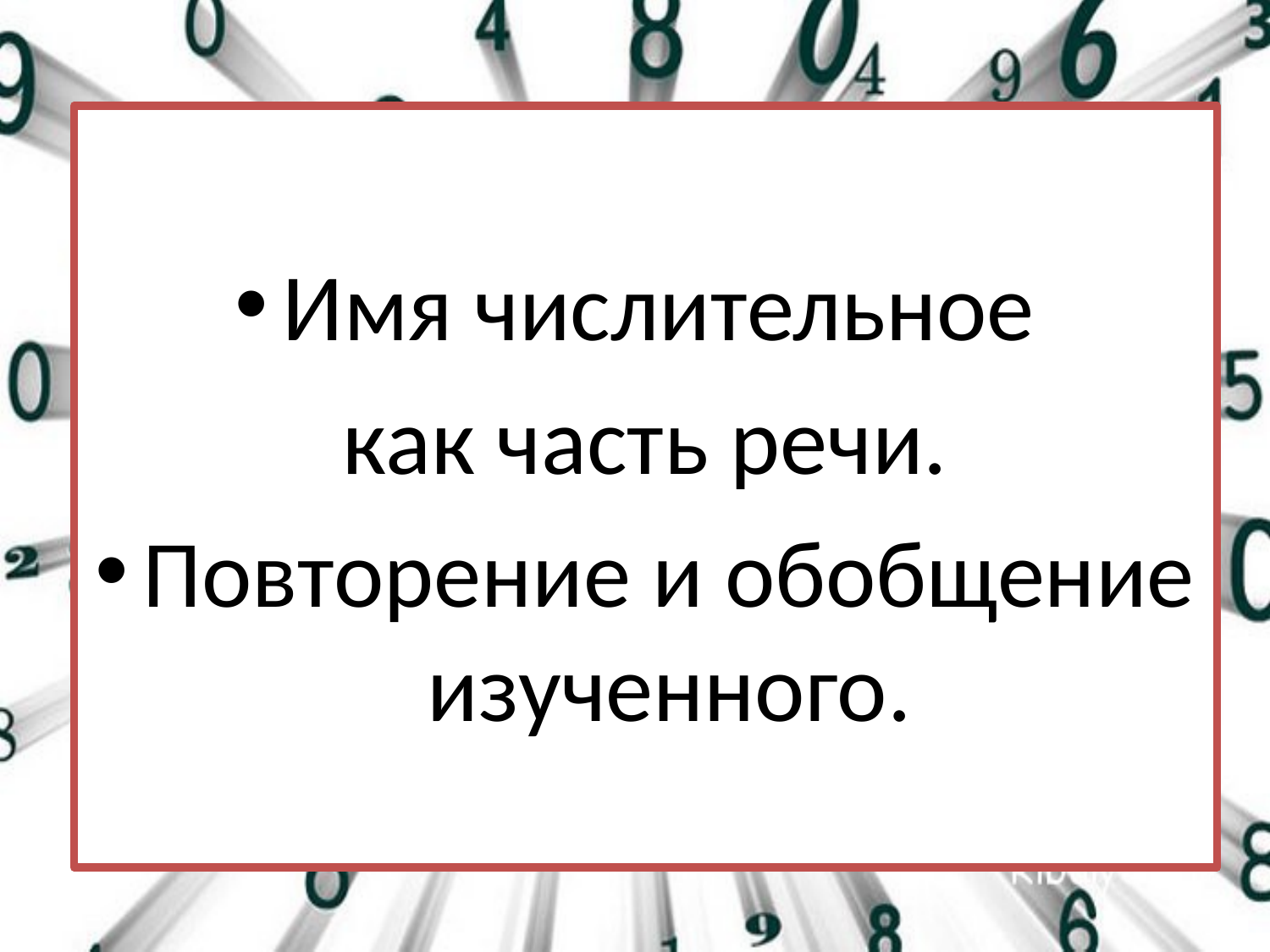

Имя числительное
как часть речи.
Повторение и обобщение изученного.